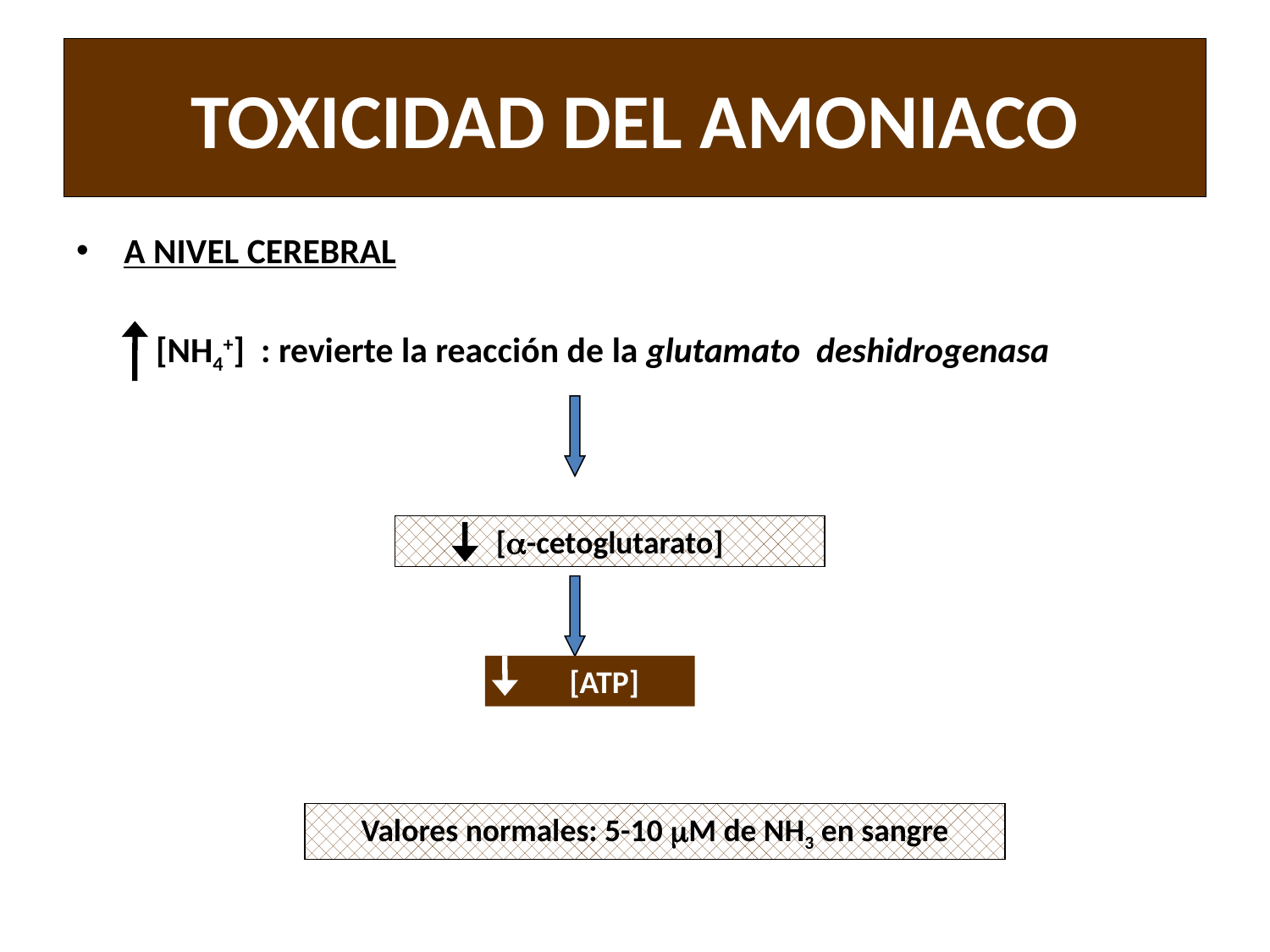

# TOXICIDAD DEL AMONIACO
A NIVEL CEREBRAL

     	    [NH4+]  : revierte la reacción de la glutamato  deshidrogenasa

[α-cetoglutarato]

    [ATP]

Valores normales: 5-10 μM de NH3 en sangre